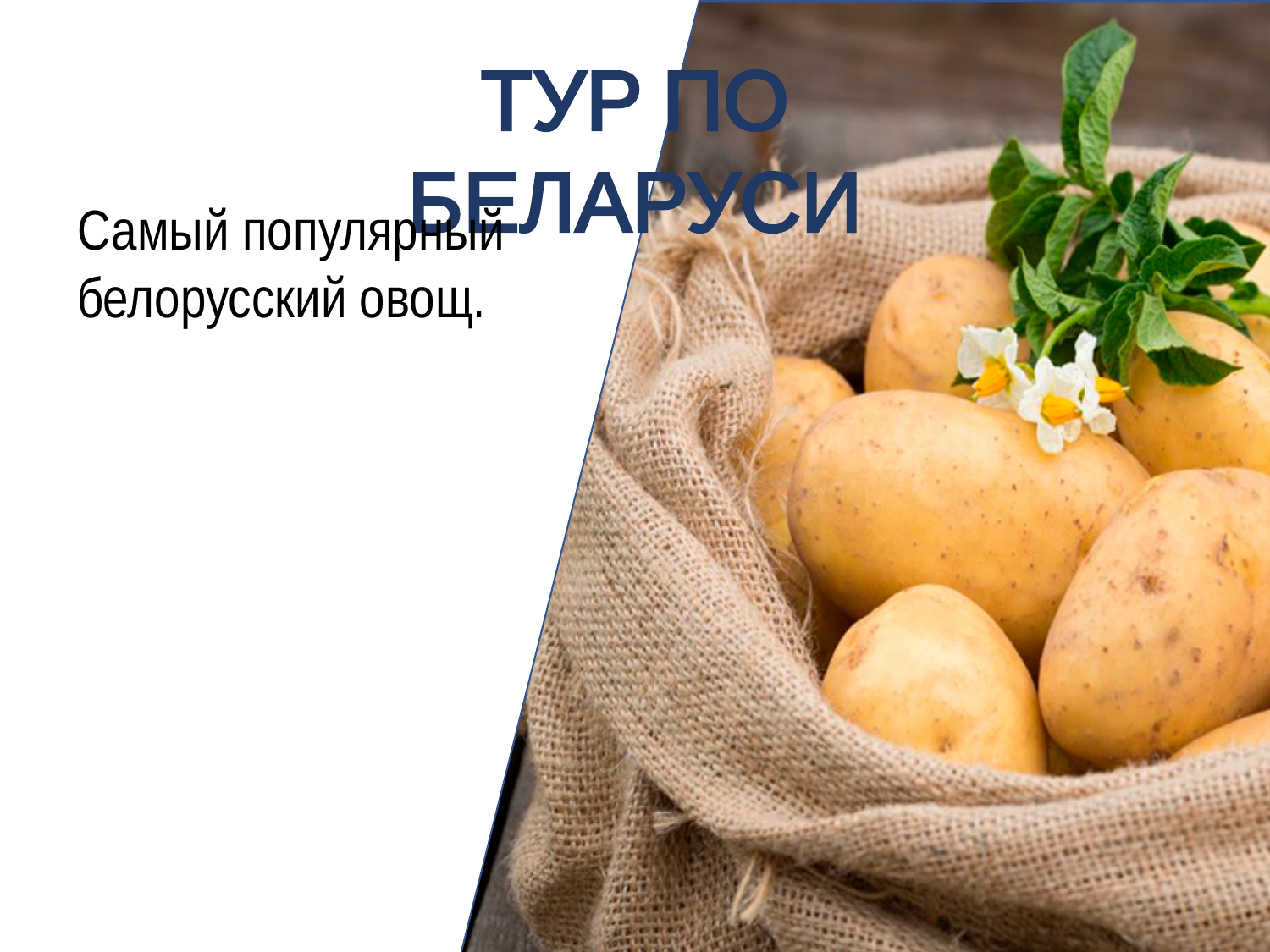

ТУР ПО БЕЛАРУСИ
Самый популярный белорусский овощ.